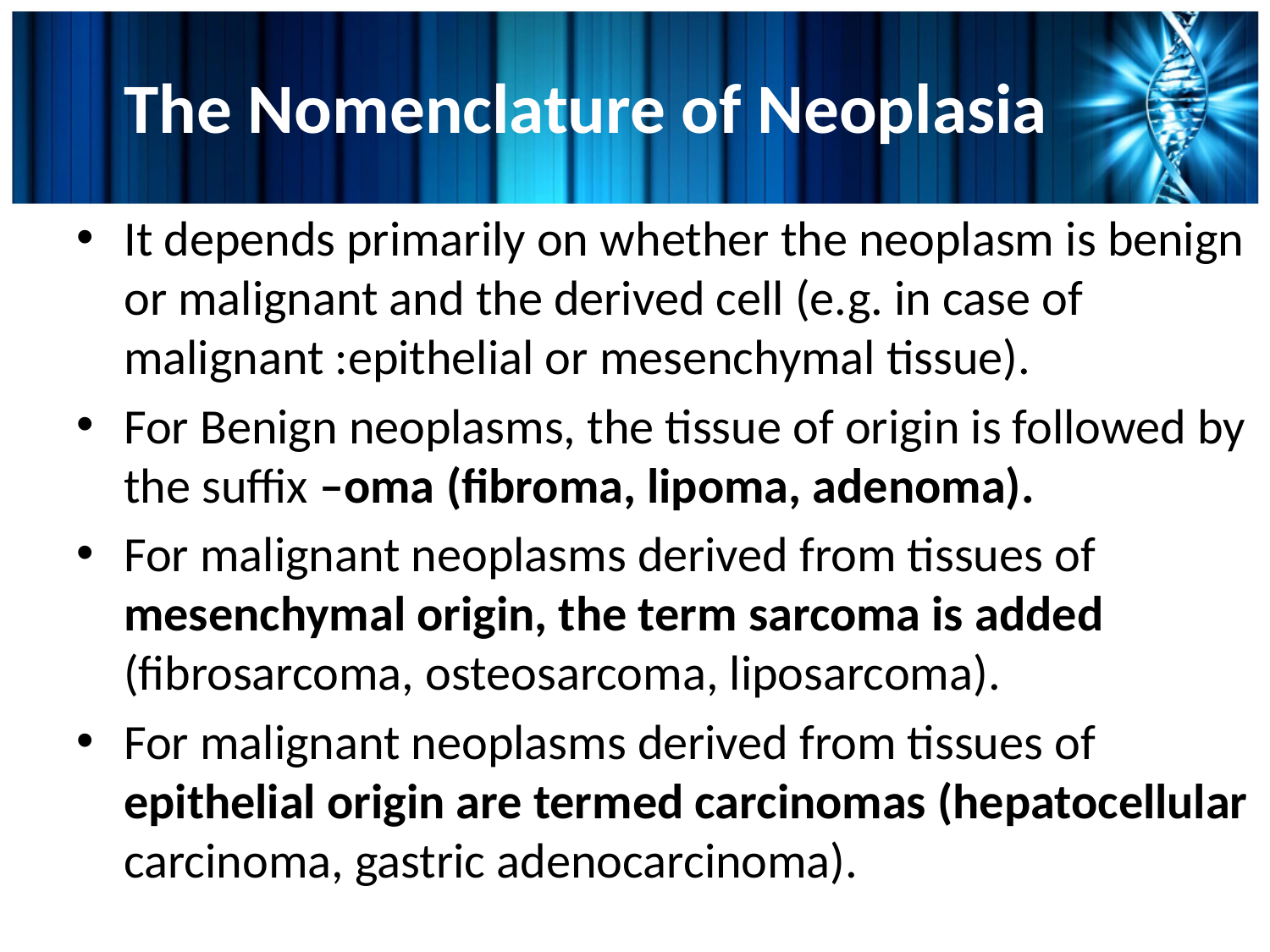

The Nomenclature of Neoplasia

It depends primarily on whether the neoplasm is benign or malignant and the derived cell (e.g. in case of malignant :epithelial or mesenchymal tissue).
For Benign neoplasms, the tissue of origin is followed by the suffix –oma (fibroma, lipoma, adenoma).
For malignant neoplasms derived from tissues of mesenchymal origin, the term sarcoma is added (fibrosarcoma, osteosarcoma, liposarcoma).
For malignant neoplasms derived from tissues of epithelial origin are termed carcinomas (hepatocellular carcinoma, gastric adenocarcinoma).